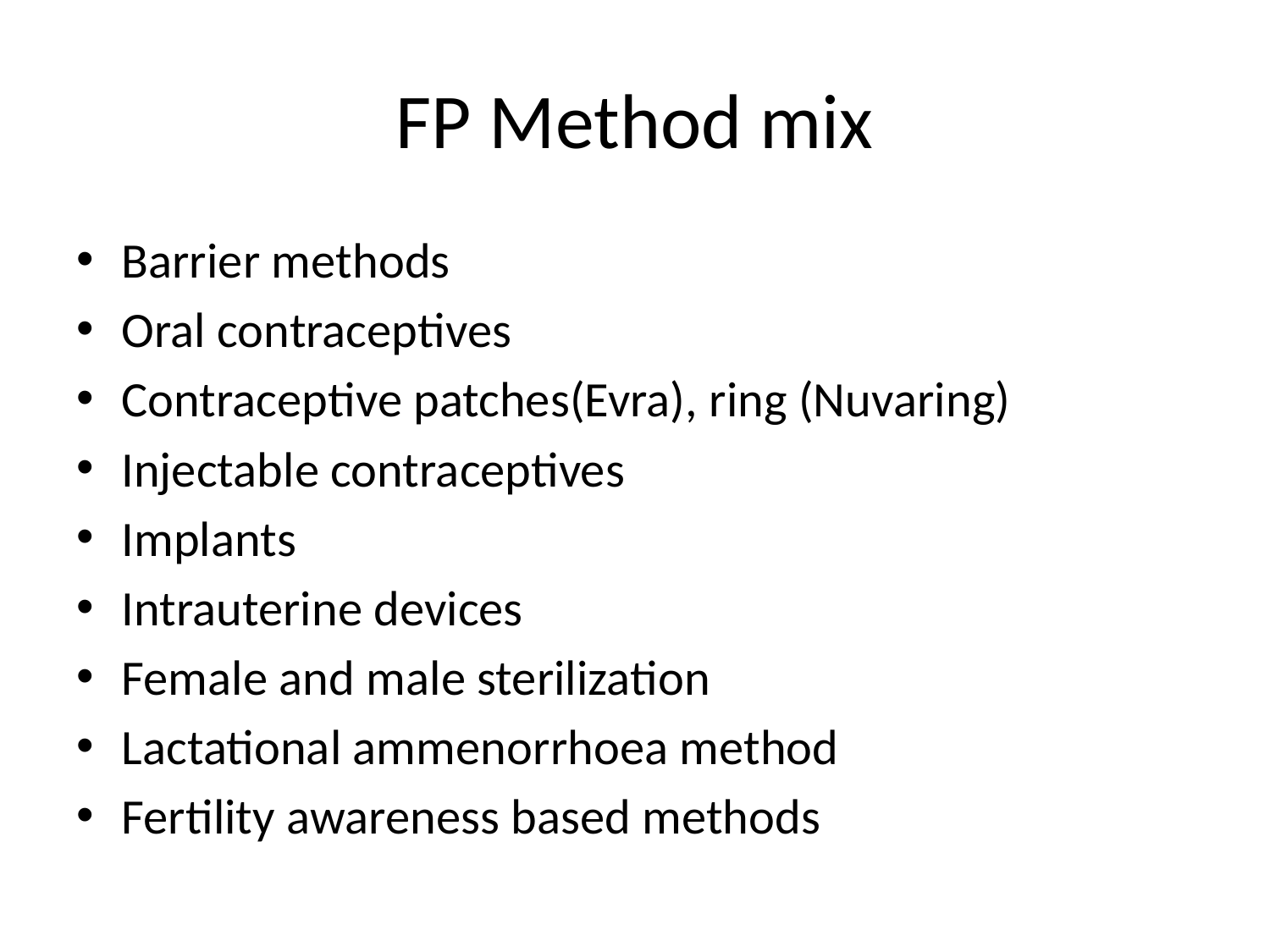

# FP Method mix
Barrier methods
Oral contraceptives
Contraceptive patches(Evra), ring (Nuvaring)
Injectable contraceptives
Implants
Intrauterine devices
Female and male sterilization
Lactational ammenorrhoea method
Fertility awareness based methods